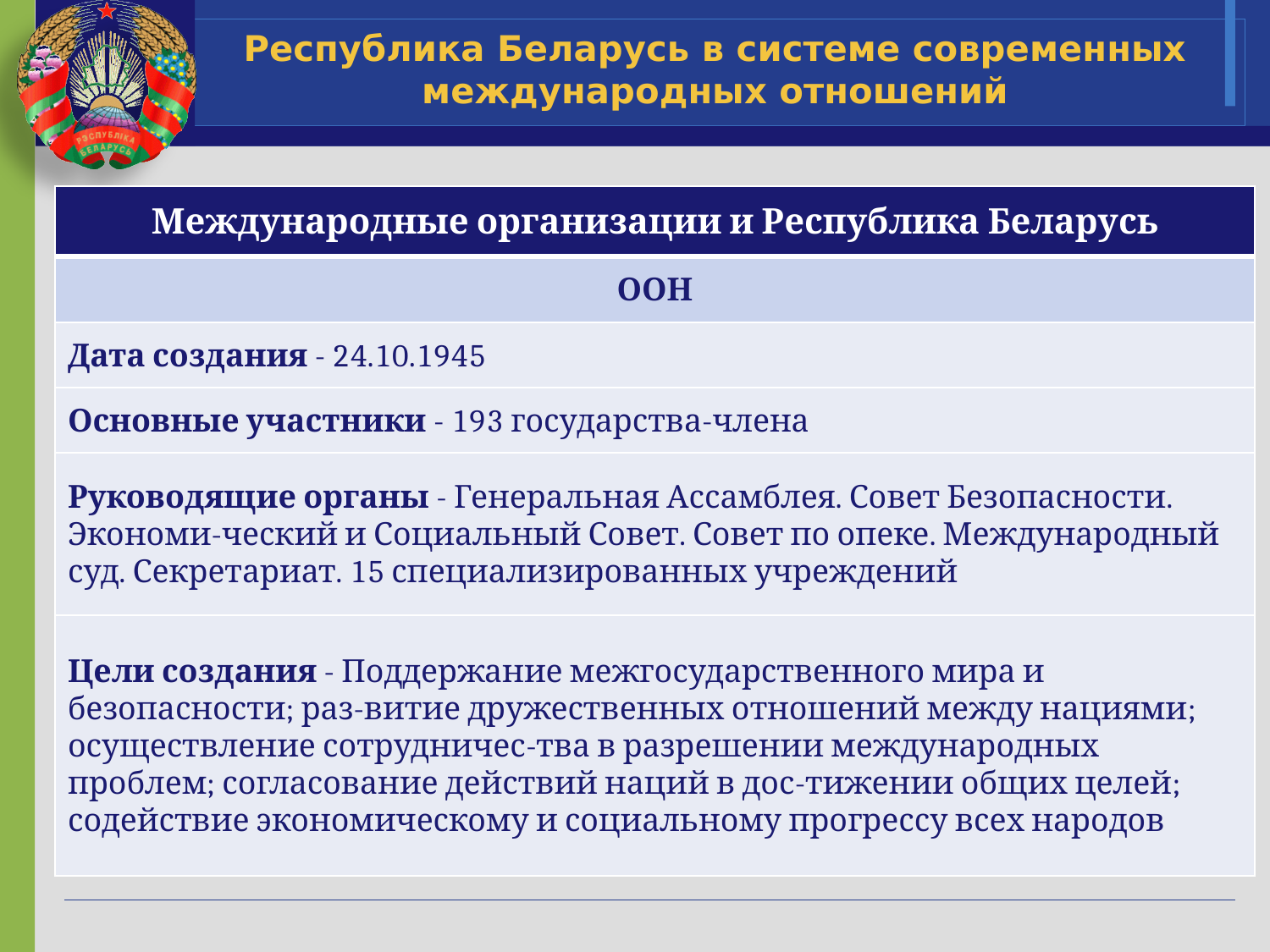

# Республика Беларусь в системе современных международных отношений
| Международные организации и Республика Беларусь |
| --- |
| ООН |
| Дата создания - 24.10.1945 |
| Основные участники - 193 государства-члена |
| Руководящие органы - Генеральная Ассамблея. Совет Безопасности. Экономи-ческий и Социальный Совет. Совет по опеке. Международный суд. Секретариат. 15 специализированных учреждений |
| Цели создания - Поддержание межгосударственного мира и безопасности; раз-витие дружественных отношений между нациями; осуществление сотрудничес-тва в разрешении международных проблем; согласование действий наций в дос-тижении общих целей; содействие экономическому и социальному прогрессу всех народов |